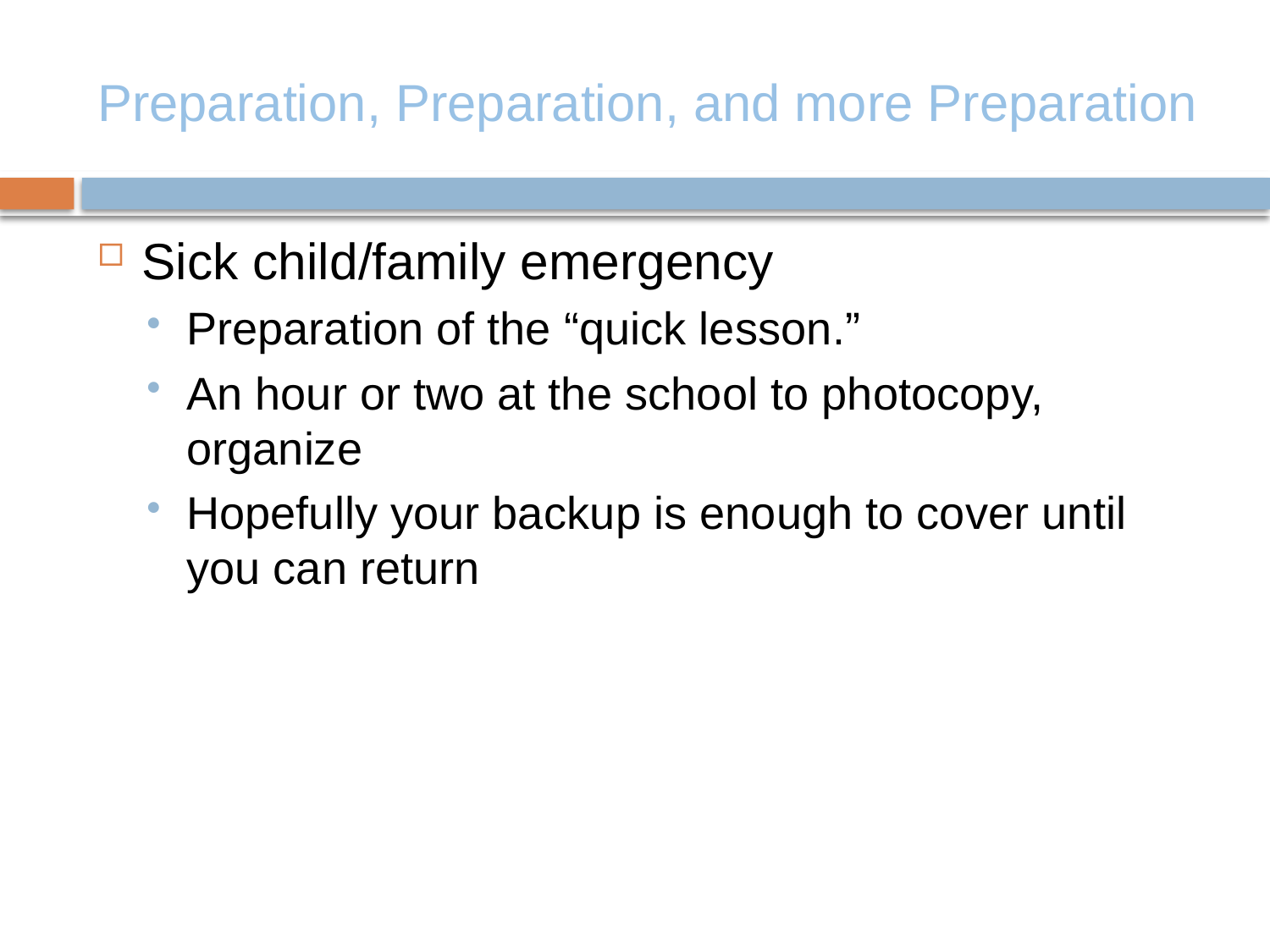

# Preparation, Preparation, and more Preparation
Sick child/family emergency
Preparation of the “quick lesson.”
An hour or two at the school to photocopy, organize
Hopefully your backup is enough to cover until you can return